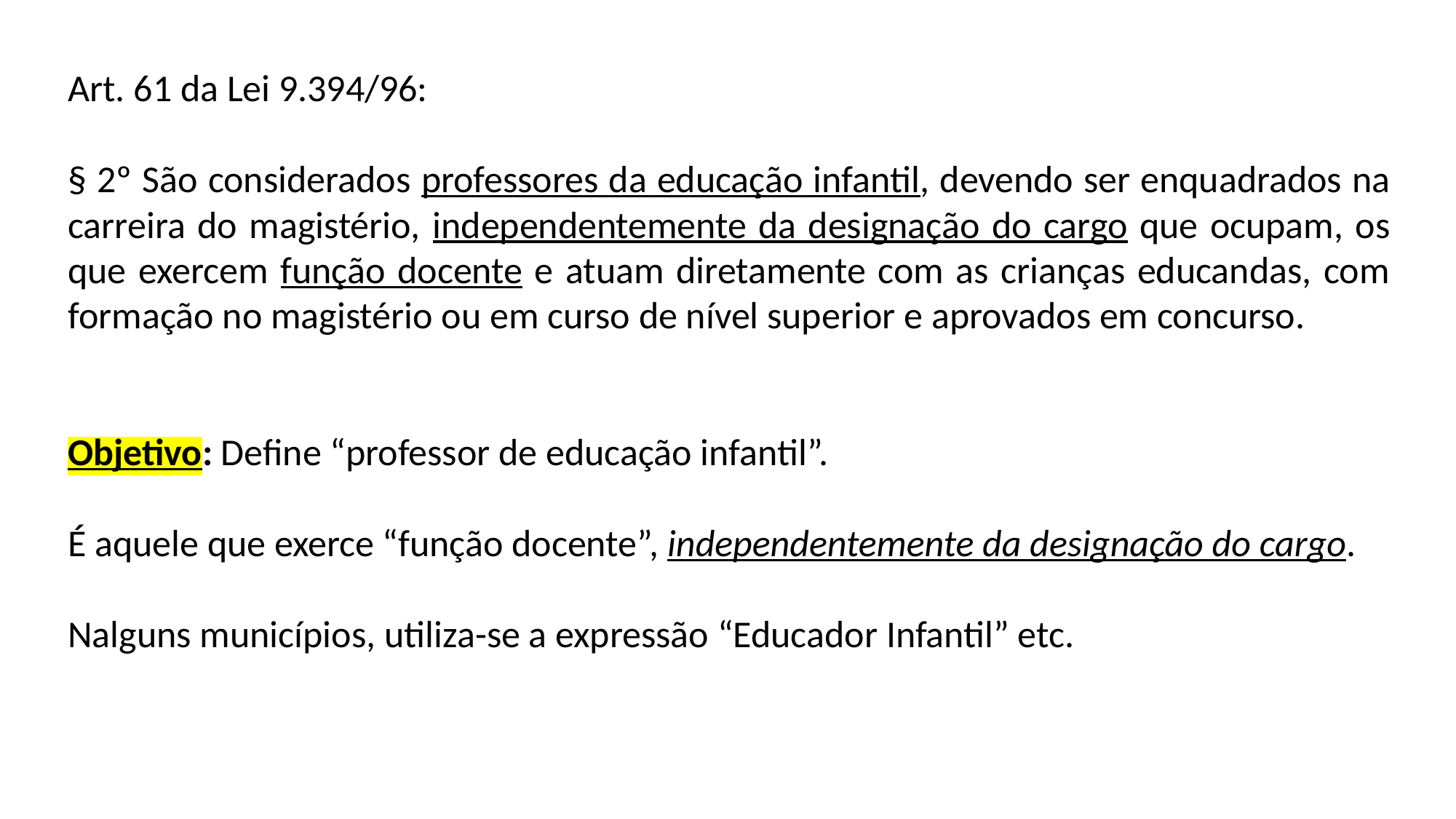

Art. 61 da Lei 9.394/96:

§ 2º São considerados professores da educação infantil, devendo ser enquadrados na carreira do magistério, independentemente da designação do cargo que ocupam, os que exercem função docente e atuam diretamente com as crianças educandas, com formação no magistério ou em curso de nível superior e aprovados em concurso.

Objetivo: Define “professor de educação infantil”.

É aquele que exerce “função docente”, independentemente da designação do cargo.

Nalguns municípios, utiliza-se a expressão “Educador Infantil” etc.